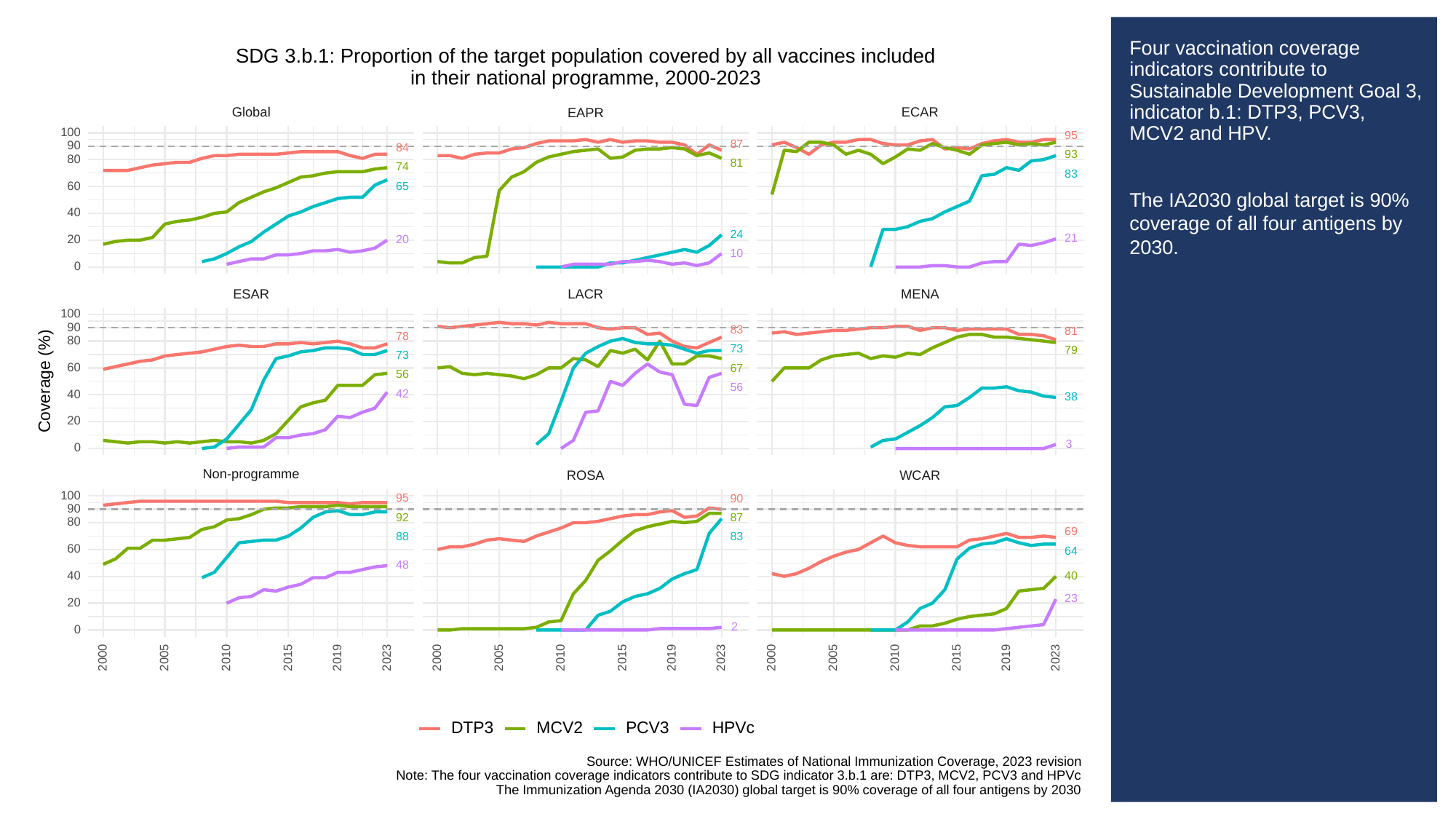

# Four vaccination coverage indicators contribute to Sustainable Development Goal 3, indicator b.1: DTP3, PCV3, MCV2 and HPV.

The IA2030 global target is 90% coverage of all four antigens by 2030.

SDG 3.b.1: Proportion of the target population covered by all vaccines included
in their national programme, 2000-2023
Global
ECAR
EAPR

100
95

87
90

84

93

80

81

74

83

60
65

40

24
21

20
20

10

0

ESAR
LACR
MENA

100

90
83

81

78

80

73
79

73

60

67

56

Coverage (%)

56

42
40

38

20

3
0

Non-programme
ROSA
WCAR

100
95
90

90

92
87
80

69
88
83

60
64

48

40
40

23
20

2
0

2023
2023
2023
2000
2005
2010
2015
2019
2000
2005
2010
2015
2019
2000
2005
2010
2015
2019
PCV3
MCV2
DTP3
HPVc

Source: WHO/UNICEF Estimates of National Immunization Coverage, 2023 revision
Note: The four vaccination coverage indicators contribute to SDG indicator 3.b.1 are: DTP3, MCV2, PCV3 and HPVc
The Immunization Agenda 2030 (IA2030) global target is 90% coverage of all four antigens by 2030